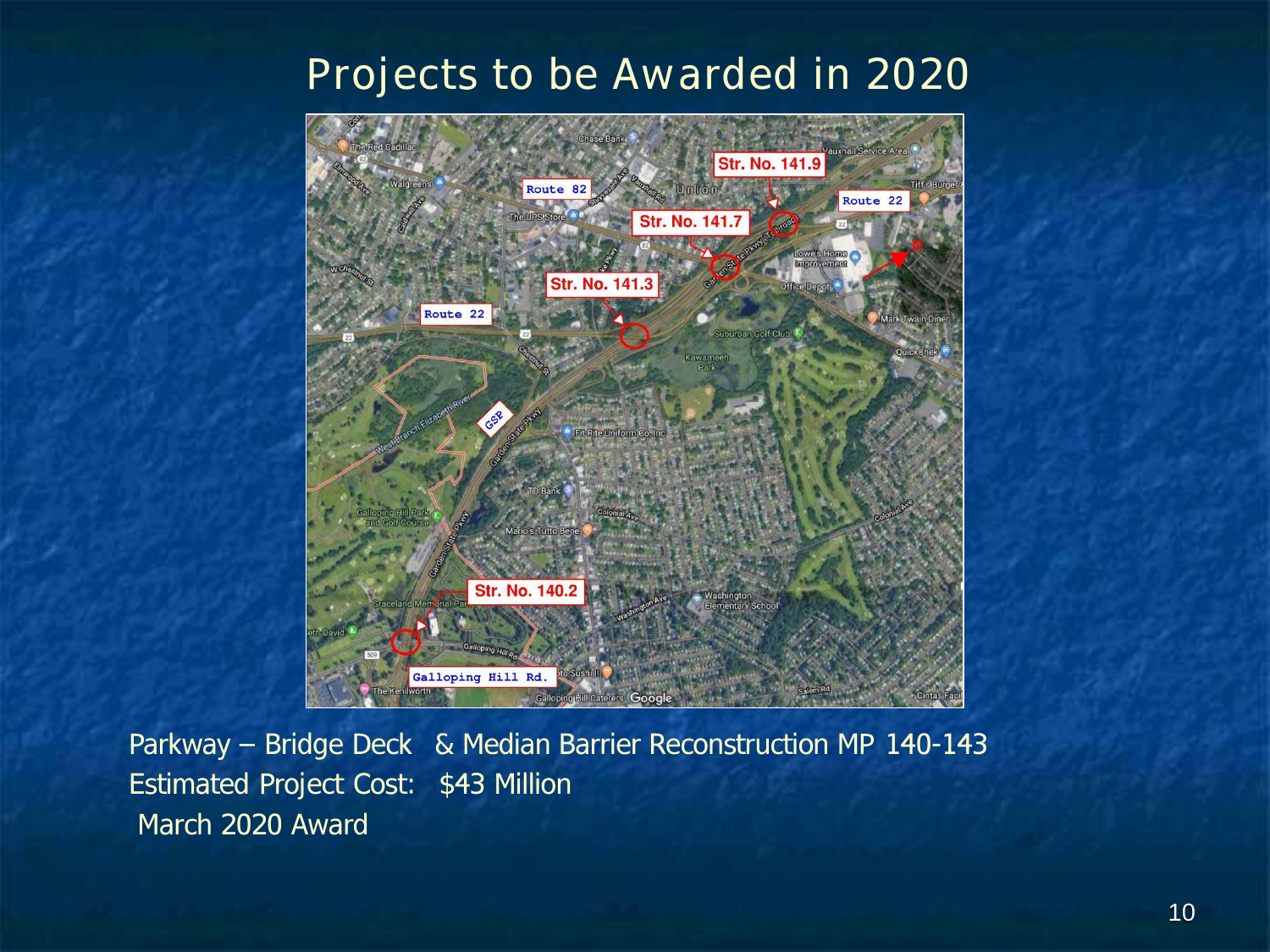

# Projects to be Awarded in 2020

Parkway – Bridge Deck	& Median Barrier Reconstruction MP 140-143
Estimated Project Cost:	$43 Million  March 2020 Award

10